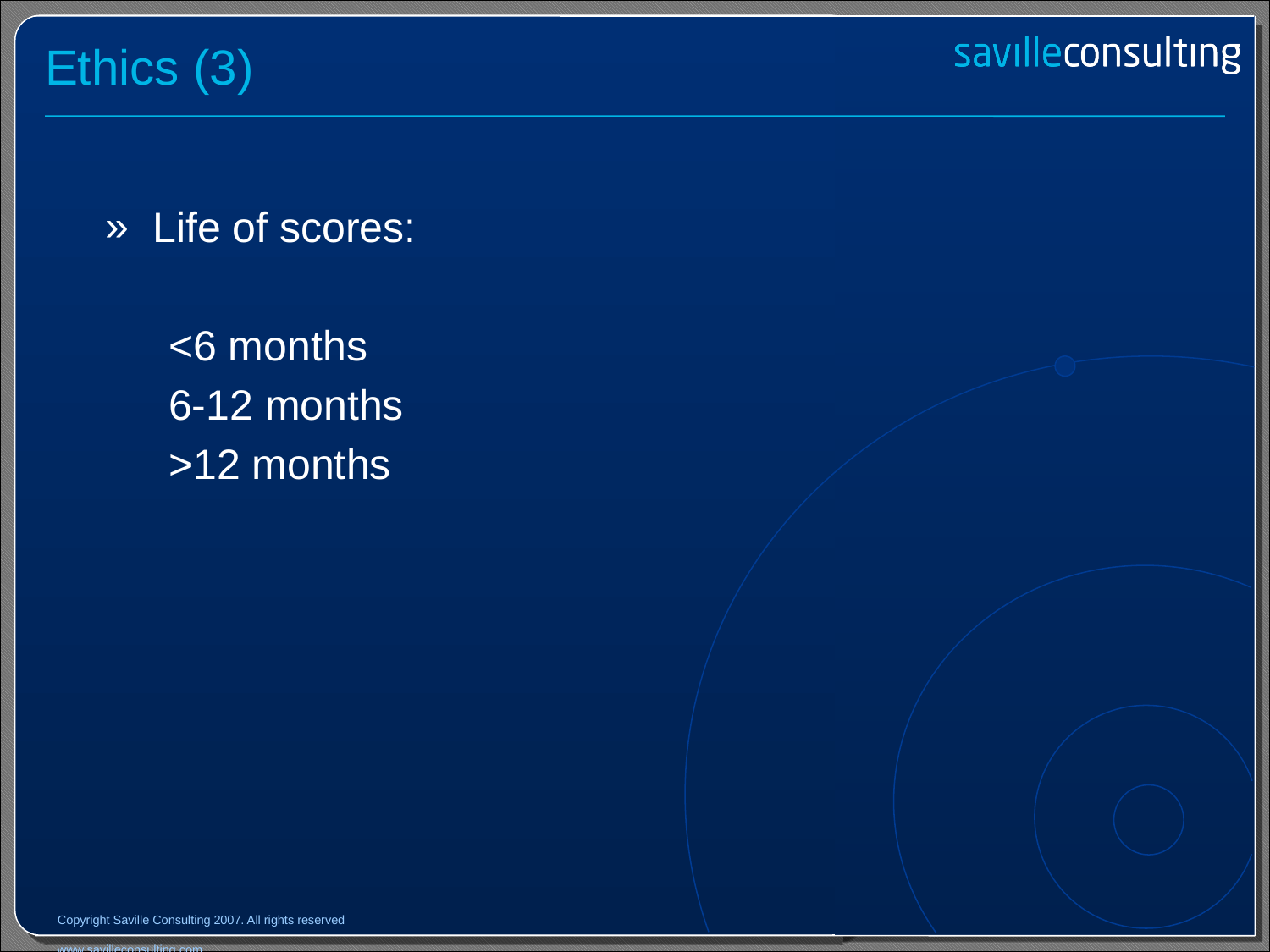

# Ethics (3)

Life of scores:

<6 months
6-12 months
>12 months